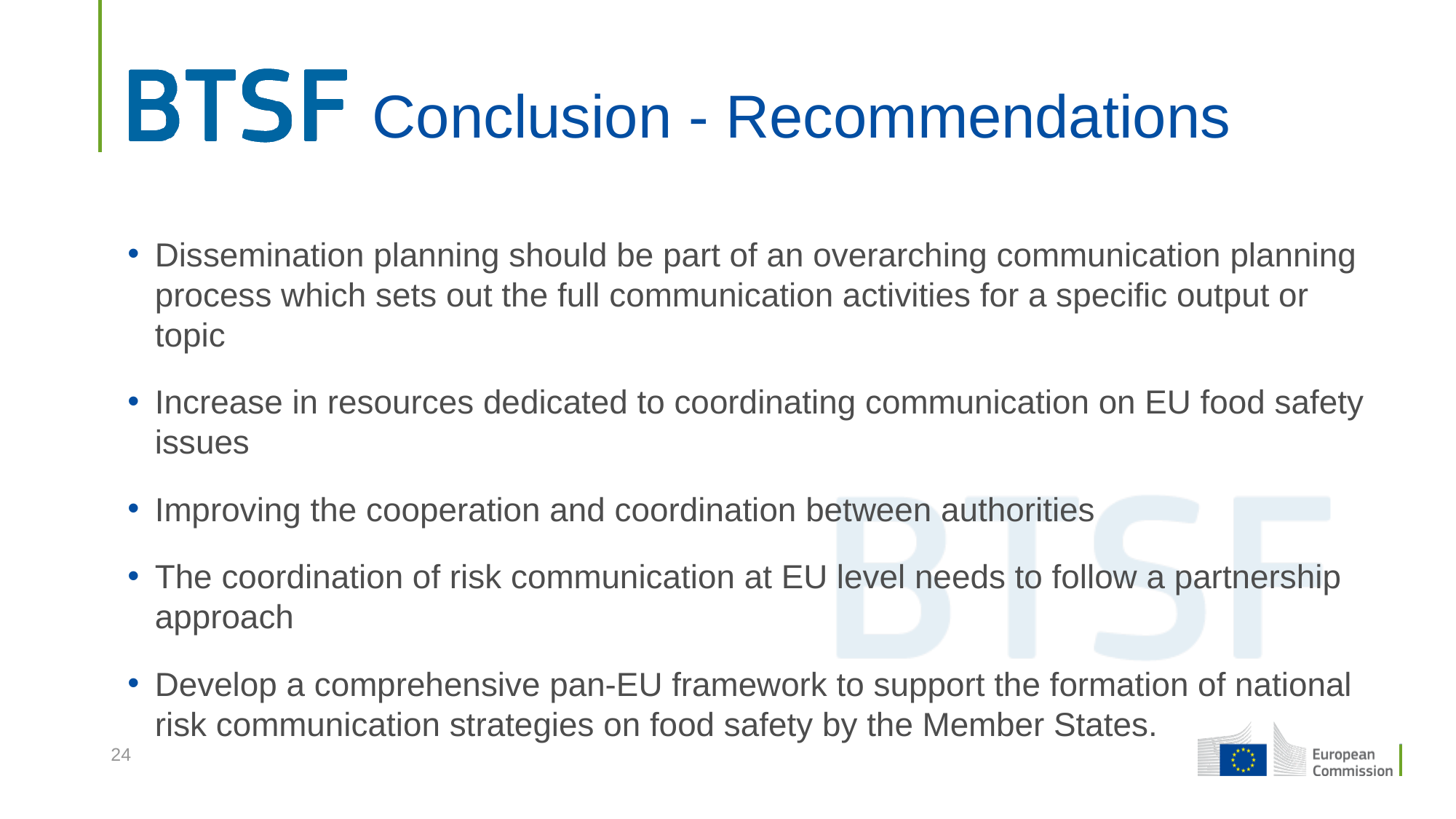

# Conclusion - Recommendations
Dissemination planning should be part of an overarching communication planning process which sets out the full communication activities for a specific output or topic
Increase in resources dedicated to coordinating communication on EU food safety issues
Improving the cooperation and coordination between authorities
The coordination of risk communication at EU level needs to follow a partnership approach
Develop a comprehensive pan-EU framework to support the formation of national risk communication strategies on food safety by the Member States.

24